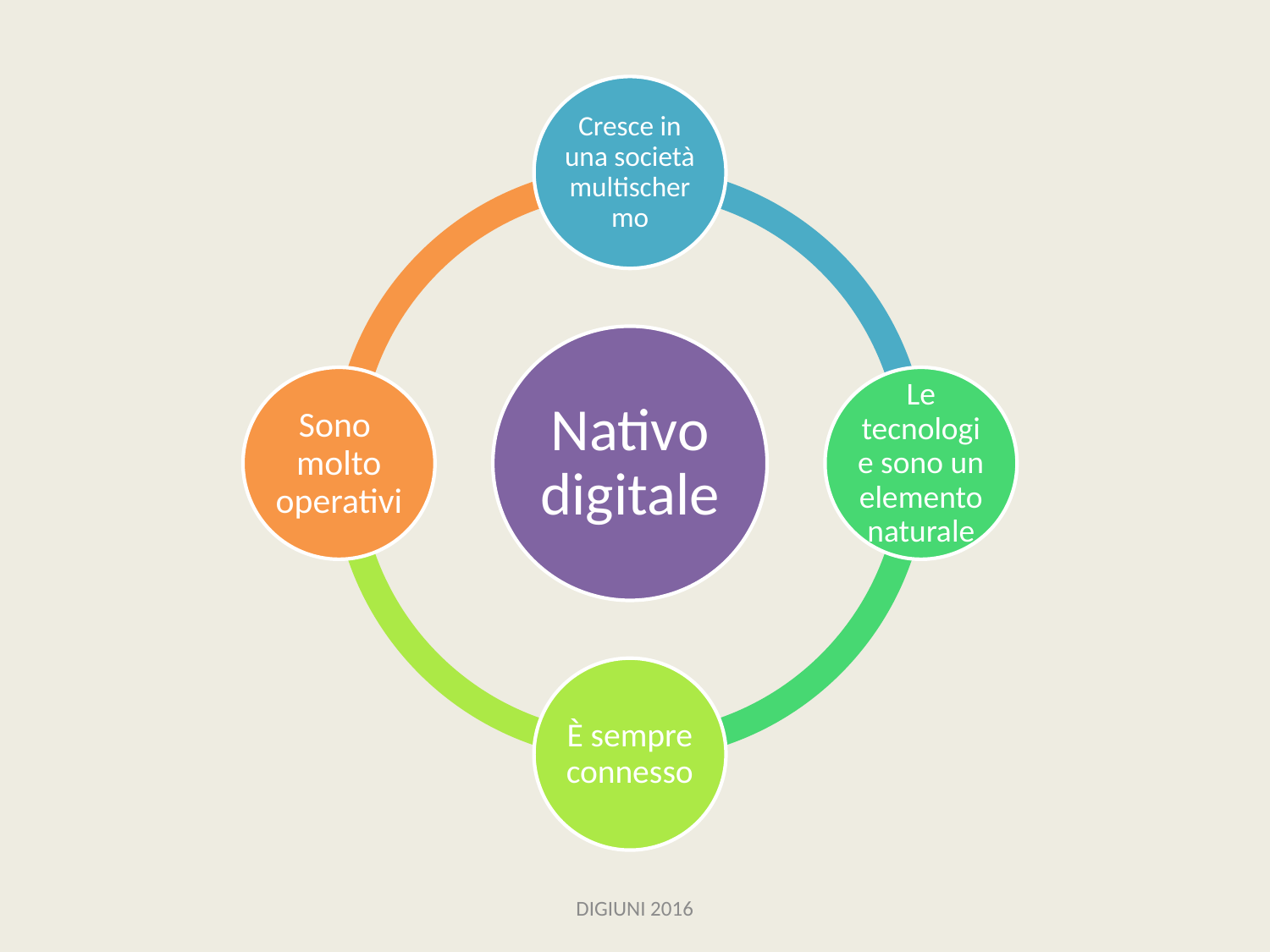

#
Nativo digitale
Cresce in una società multischermo
Le tecnologie sono un elemento naturale
È sempre connesso
Sono  molto operativi
DIGIUNI 2016